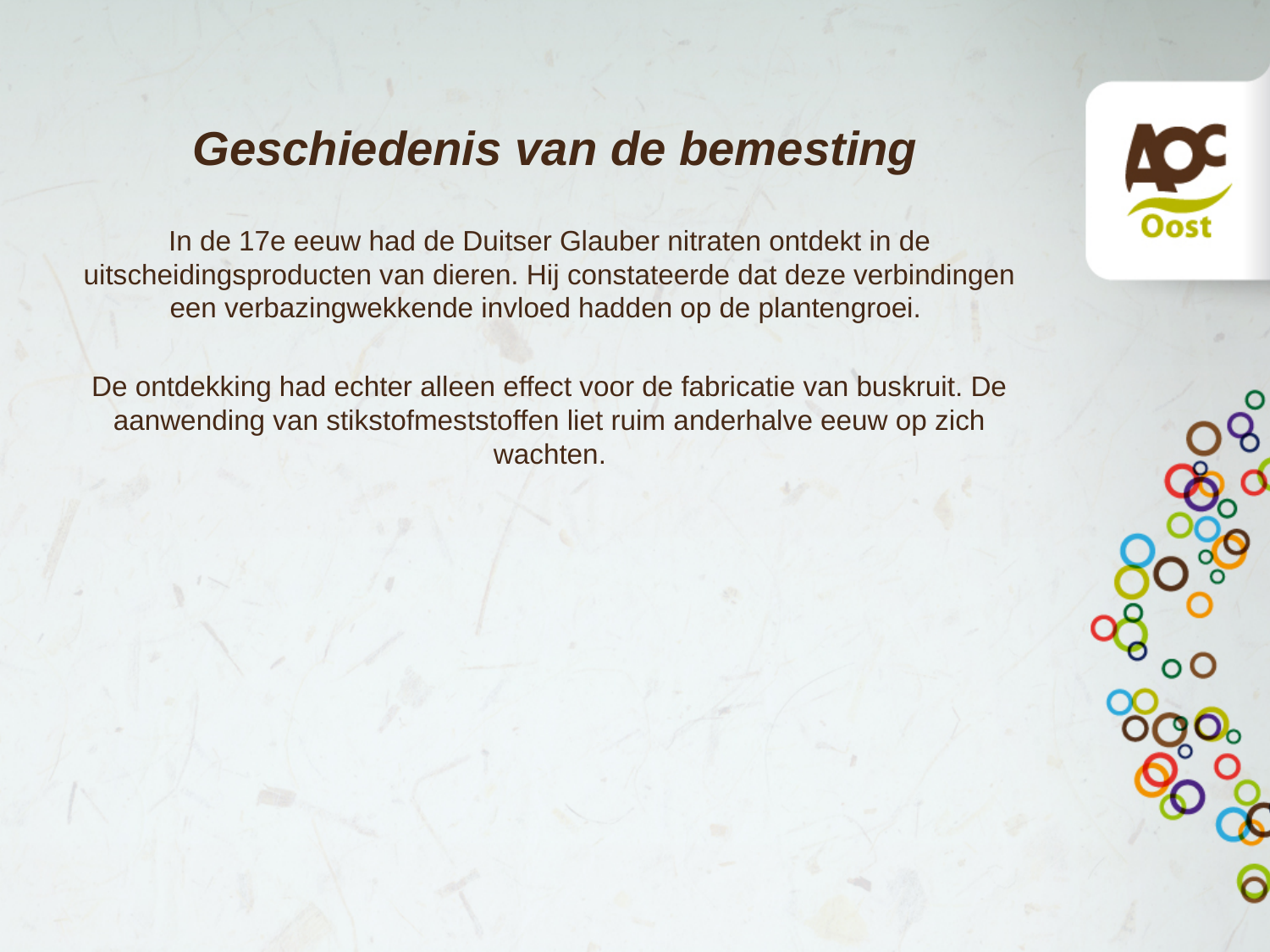

# Geschiedenis van de bemesting
In de 17e eeuw had de Duitser Glauber nitraten ontdekt in de uitscheidingsproducten van dieren. Hij constateerde dat deze verbindingen een verbazingwekkende invloed hadden op de plantengroei.

De ontdekking had echter alleen effect voor de fabricatie van buskruit. De aanwending van stikstofmeststoffen liet ruim anderhalve eeuw op zich wachten.